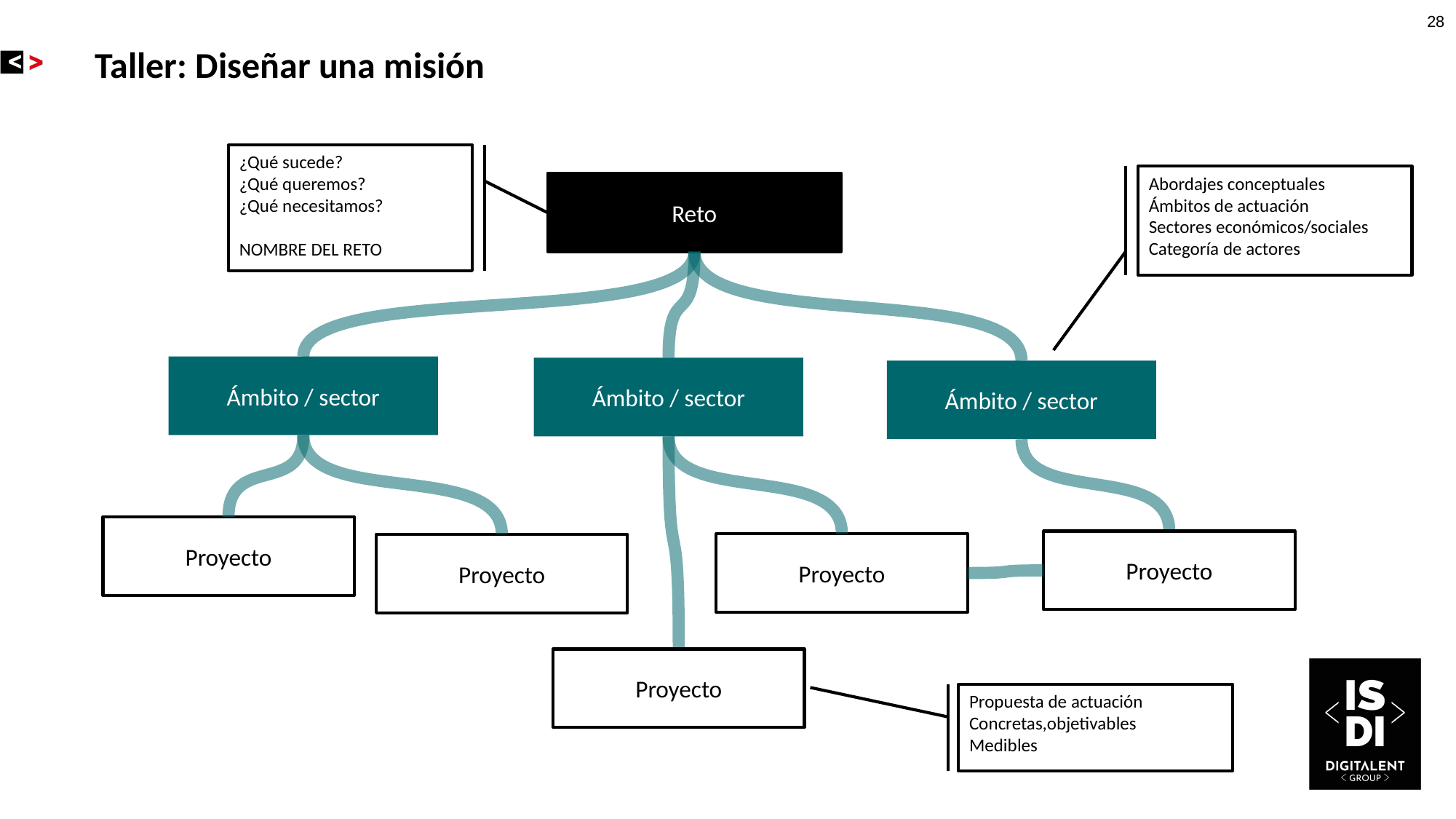

Taller: Diseñar una misión
¿Qué sucede?
¿Qué queremos?
¿Qué necesitamos?

NOMBRE DEL RETO
Abordajes conceptuales
Ámbitos de actuación
Sectores económicos/sociales
Categoría de actores
Reto
Ámbito / sector
Ámbito / sector
Ámbito / sector
Proyecto
Proyecto
Proyecto
Proyecto
Proyecto
Propuesta de actuación
Concretas,objetivables
Medibles